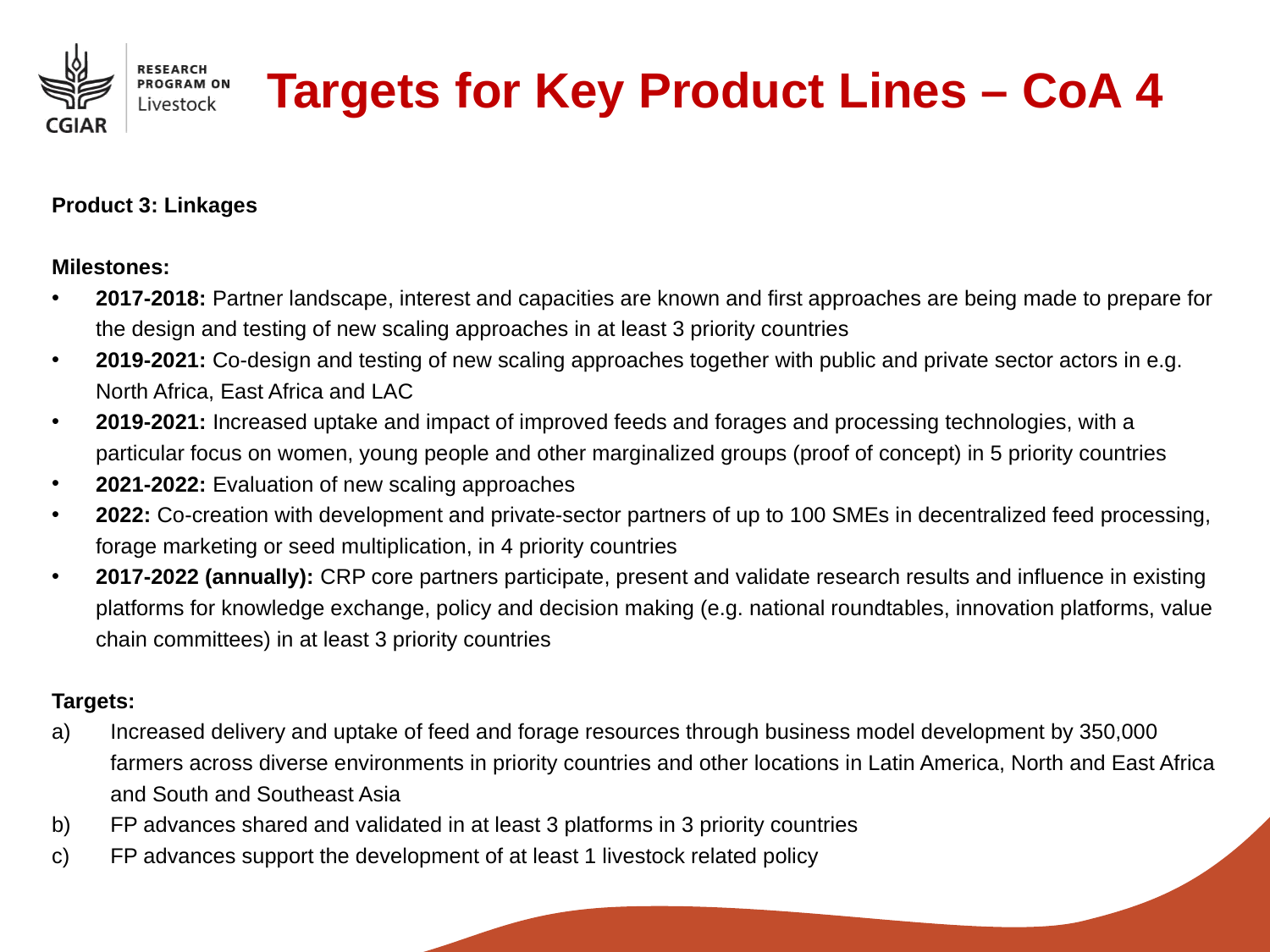

Targets for Key Product Lines – CoA 4
Product 3: Linkages

Milestones:
2017-2018: Partner landscape, interest and capacities are known and first approaches are being made to prepare for the design and testing of new scaling approaches in at least 3 priority countries
2019-2021: Co-design and testing of new scaling approaches together with public and private sector actors in e.g. North Africa, East Africa and LAC
2019-2021: Increased uptake and impact of improved feeds and forages and processing technologies, with a particular focus on women, young people and other marginalized groups (proof of concept) in 5 priority countries
2021-2022: Evaluation of new scaling approaches
2022: Co-creation with development and private-sector partners of up to 100 SMEs in decentralized feed processing, forage marketing or seed multiplication, in 4 priority countries
2017-2022 (annually): CRP core partners participate, present and validate research results and influence in existing platforms for knowledge exchange, policy and decision making (e.g. national roundtables, innovation platforms, value chain committees) in at least 3 priority countries

Targets:
Increased delivery and uptake of feed and forage resources through business model development by 350,000 farmers across diverse environments in priority countries and other locations in Latin America, North and East Africa and South and Southeast Asia
FP advances shared and validated in at least 3 platforms in 3 priority countries
FP advances support the development of at least 1 livestock related policy